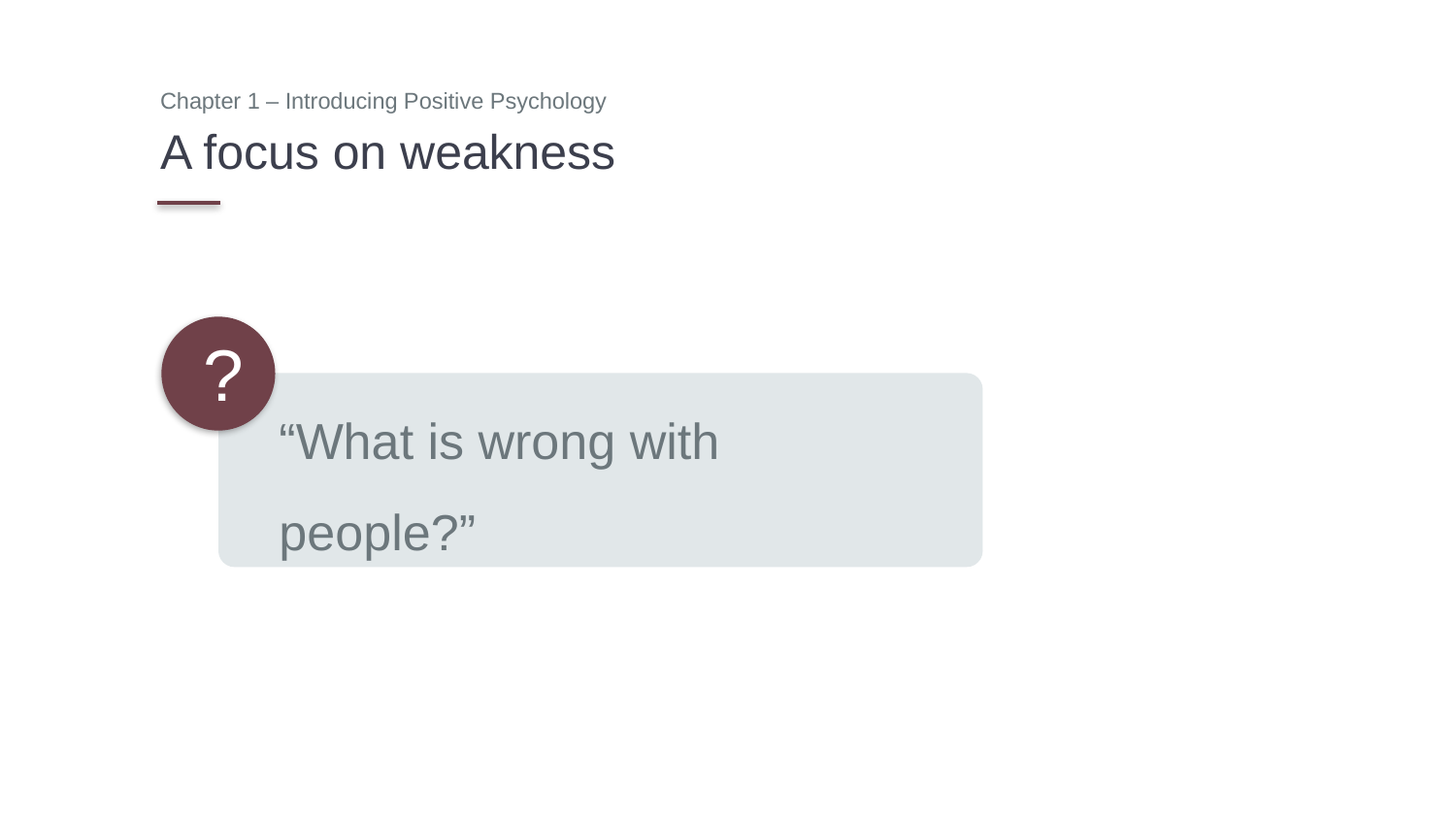

Chapter 1 – Introducing Positive Psychology
# A focus on weakness

?
“What is wrong with people?”